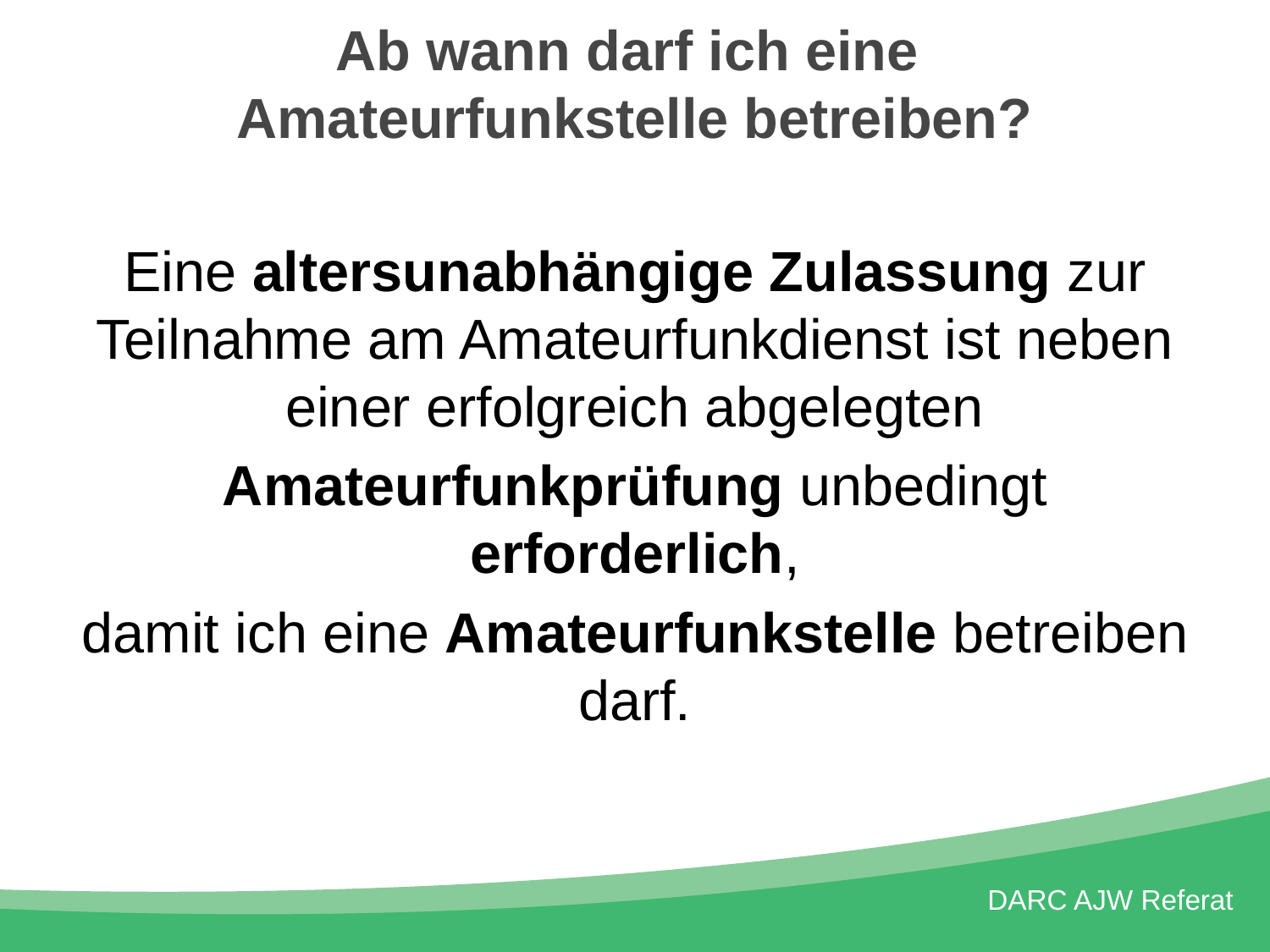

# Ab wann darf ich eine Amateurfunkstelle betreiben?

Eine altersunabhängige Zulassung zur Teilnahme am Amateurfunkdienst ist neben einer erfolgreich abgelegten
Amateurfunkprüfung unbedingt erforderlich,
damit ich eine Amateurfunkstelle betreiben darf.